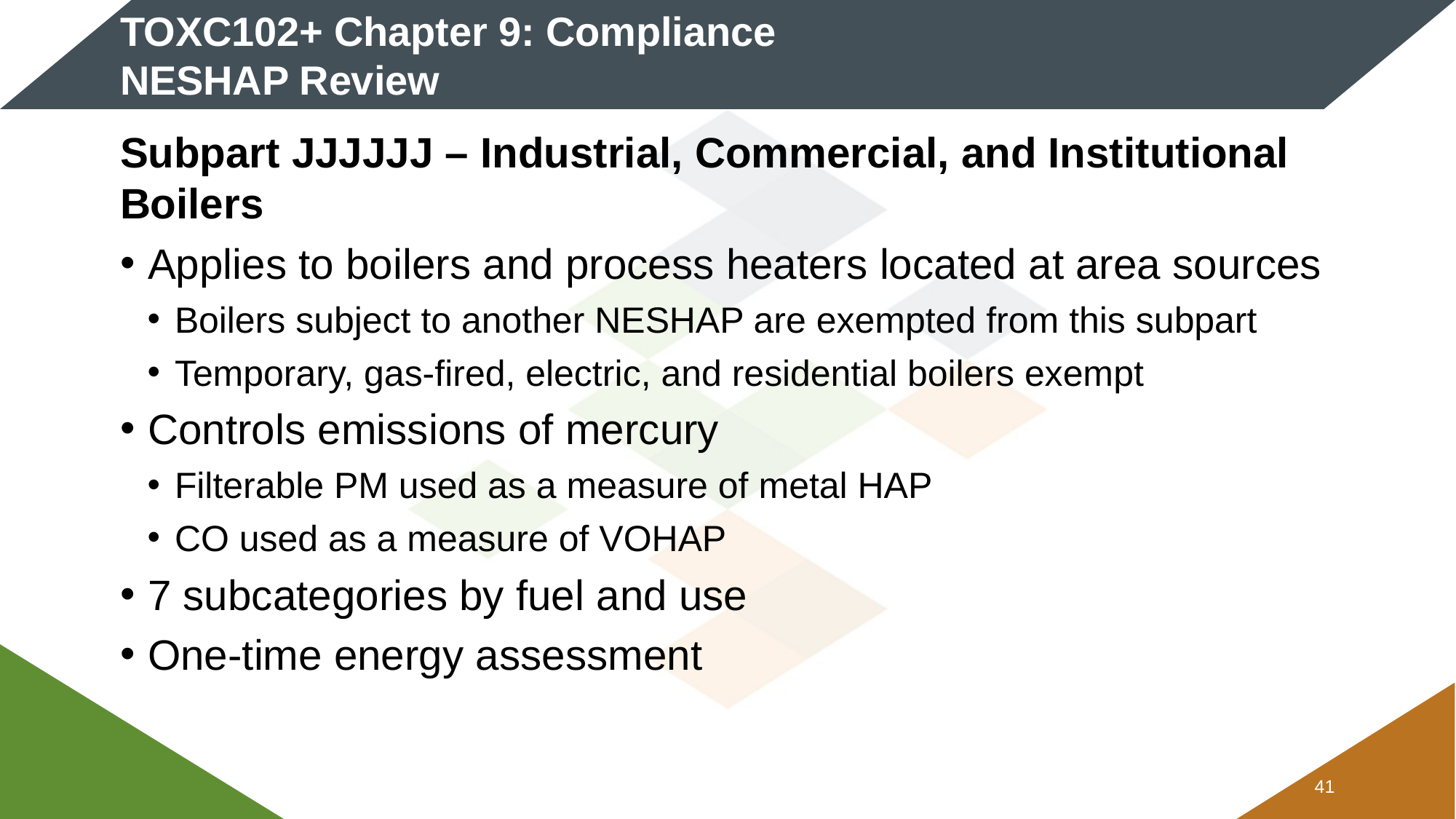

# TOXC102+ Chapter 9: Compliance NESHAP Review
Subpart JJJJJJ – Industrial, Commercial, and Institutional Boilers
Applies to boilers and process heaters located at area sources
Boilers subject to another NESHAP are exempted from this subpart
Temporary, gas-fired, electric, and residential boilers exempt
Controls emissions of mercury
Filterable PM used as a measure of metal HAP
CO used as a measure of VOHAP
7 subcategories by fuel and use
One-time energy assessment
41